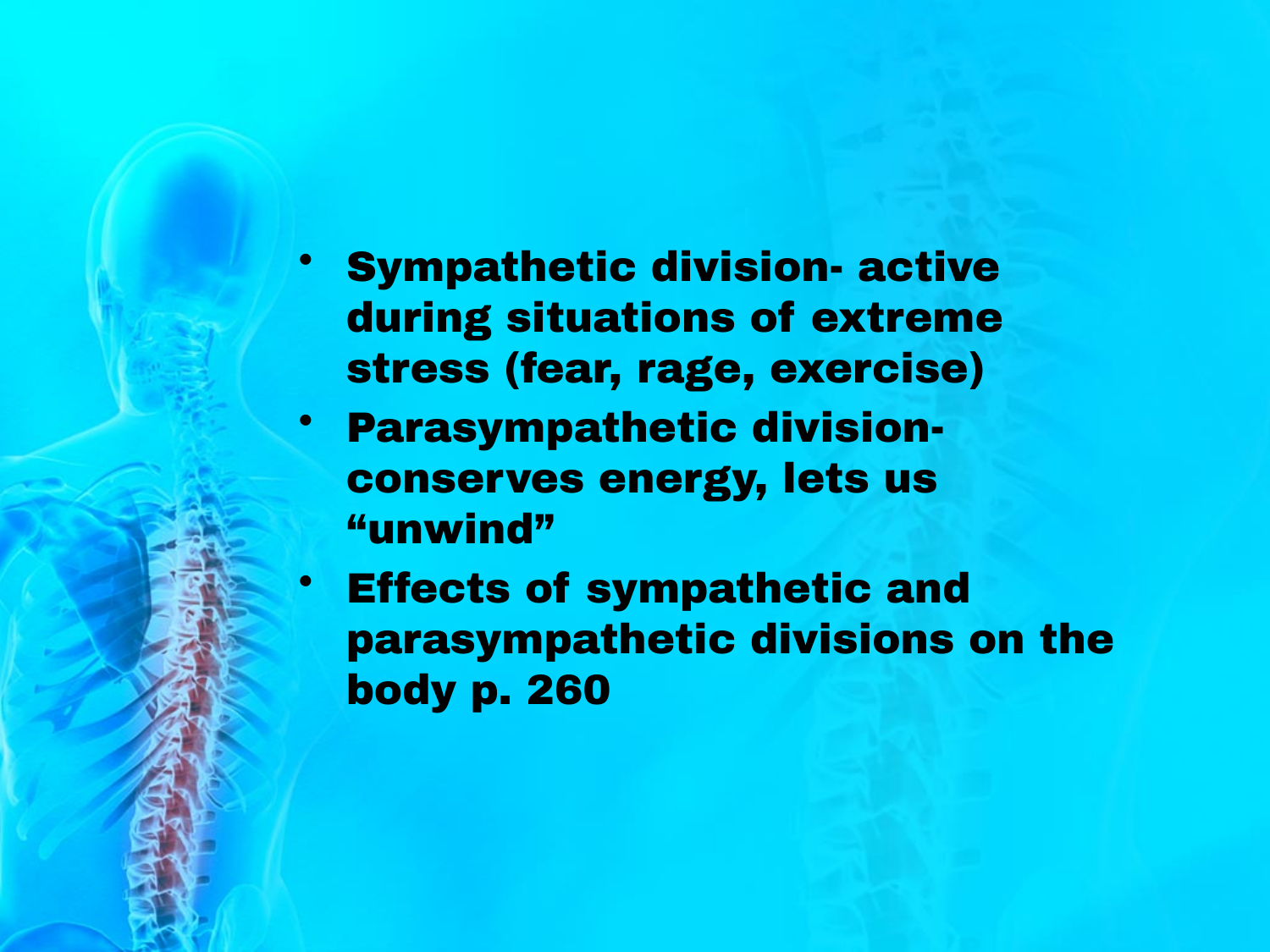

#
Sympathetic division- active during situations of extreme stress (fear, rage, exercise)
Parasympathetic division- conserves energy, lets us “unwind”
Effects of sympathetic and parasympathetic divisions on the body p. 260